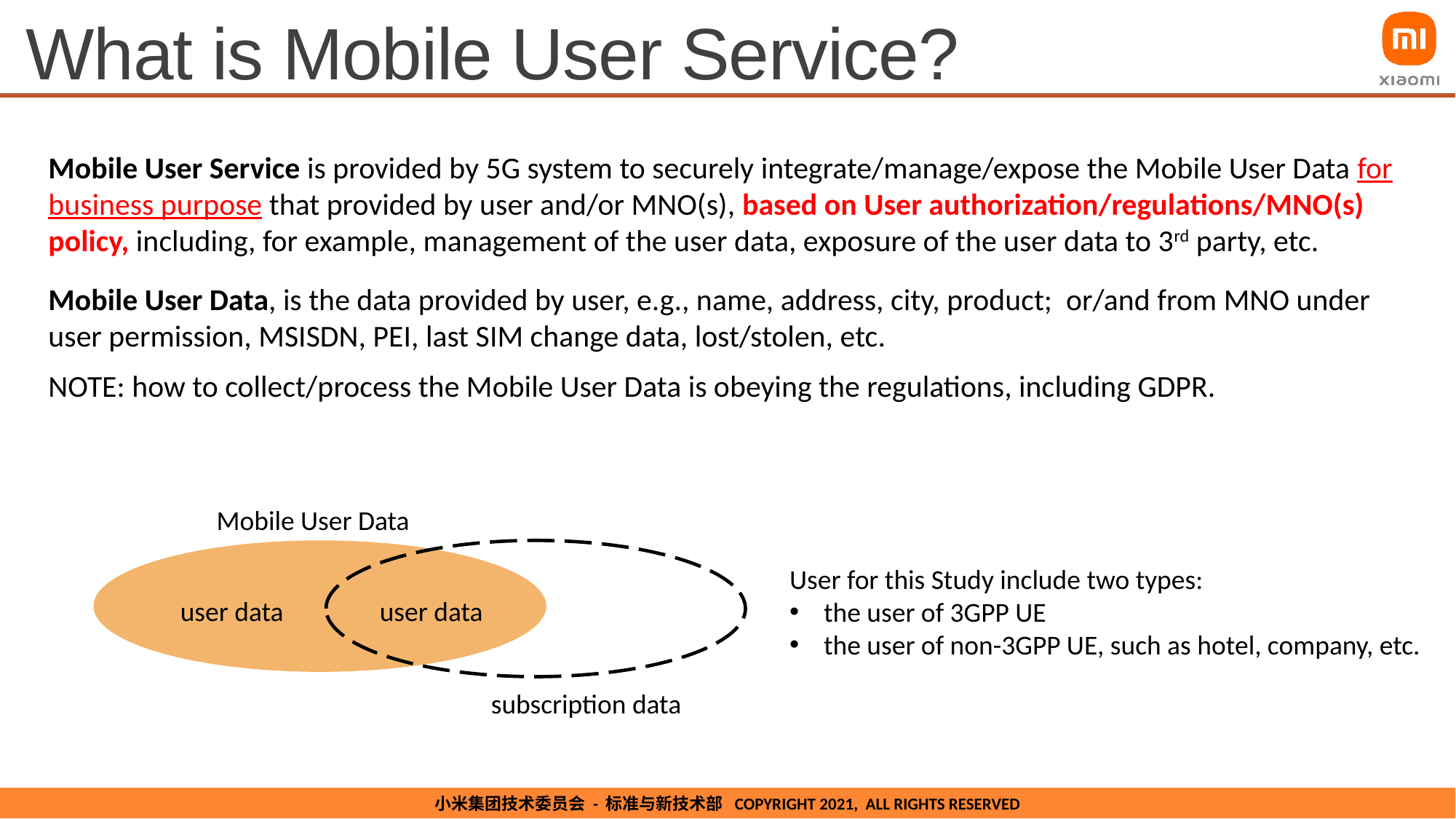

# What is Mobile User Service?
Mobile User Service is provided by 5G system to securely integrate/manage/expose the Mobile User Data for business purpose that provided by user and/or MNO(s), based on User authorization/regulations/MNO(s) policy, including, for example, management of the user data, exposure of the user data to 3rd party, etc.
Mobile User Data, is the data provided by user, e.g., name, address, city, product;  or/and from MNO under user permission, MSISDN, PEI, last SIM change data, lost/stolen, etc.
NOTE: how to collect/process the Mobile User Data is obeying the regulations, including GDPR.

Mobile User Data

 user data
 user data
subscription data
User for this Study include two types:
the user of 3GPP UE
the user of non-3GPP UE, such as hotel, company, etc.